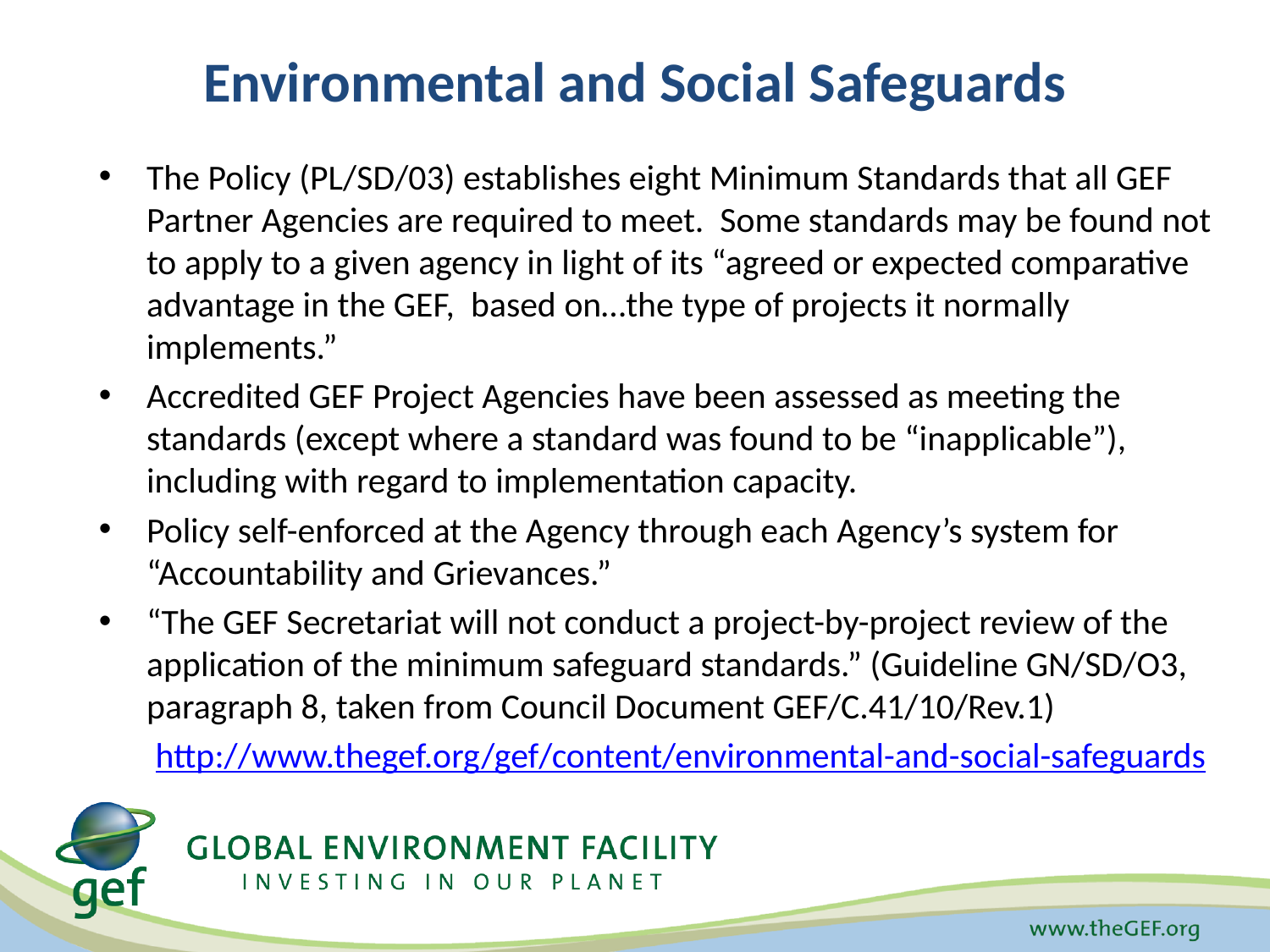

# Environmental and Social Safeguards
The Policy (PL/SD/03) establishes eight Minimum Standards that all GEF Partner Agencies are required to meet.  Some standards may be found not to apply to a given agency in light of its “agreed or expected comparative advantage in the GEF,  based on…the type of projects it normally implements.”
Accredited GEF Project Agencies have been assessed as meeting the standards (except where a standard was found to be “inapplicable”), including with regard to implementation capacity.
Policy self-enforced at the Agency through each Agency’s system for “Accountability and Grievances.”
“The GEF Secretariat will not conduct a project-by-project review of the application of the minimum safeguard standards.” (Guideline GN/SD/O3, paragraph 8, taken from Council Document GEF/C.41/10/Rev.1)
http://www.thegef.org/gef/content/environmental-and-social-safeguards